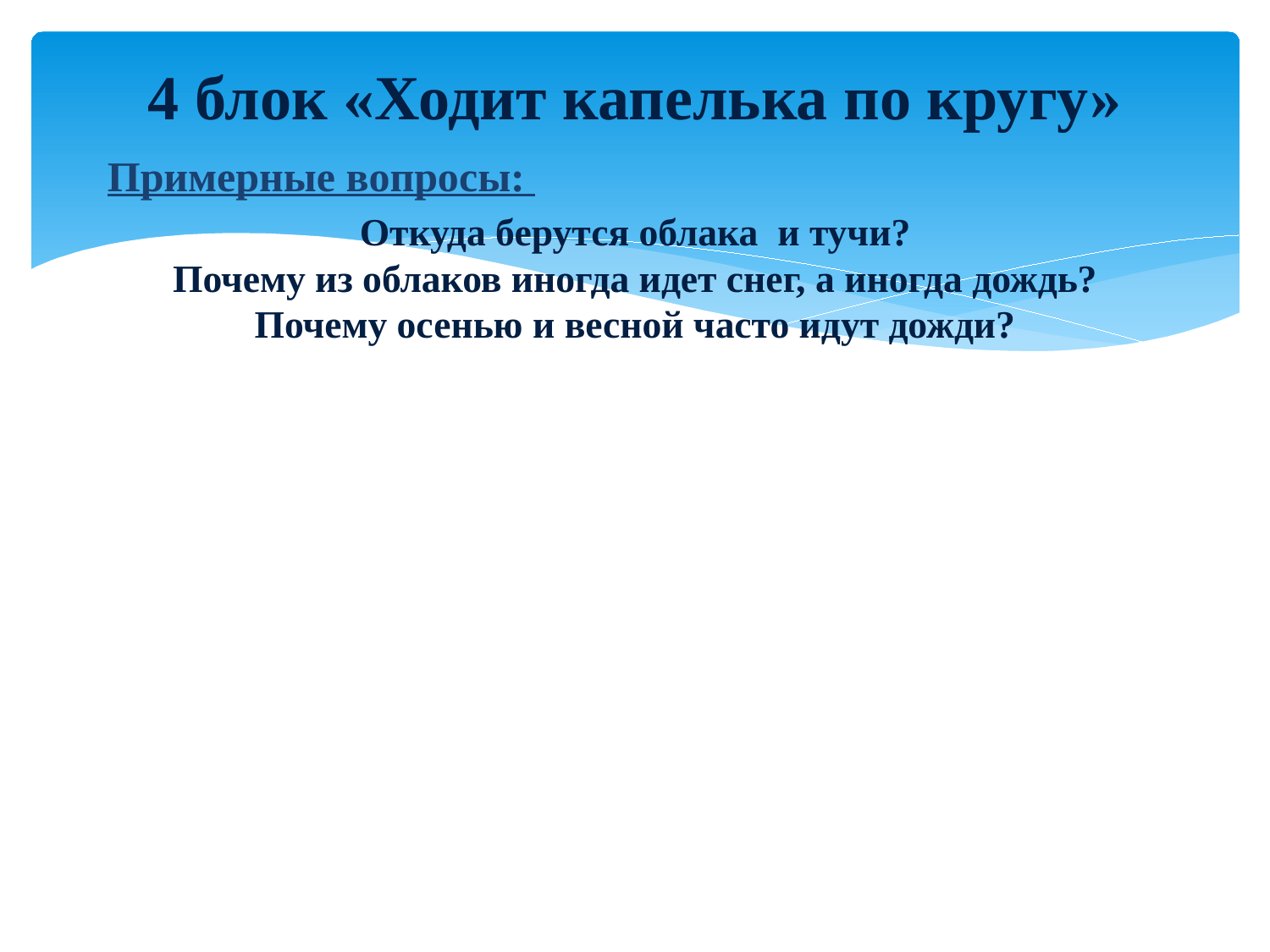

# 4 блок «Ходит капелька по кругу» Откуда берутся облака  и тучи? Почему из облаков иногда идет снег, а иногда дождь? Почему осенью и весной часто идут дожди?
Примерные вопросы: